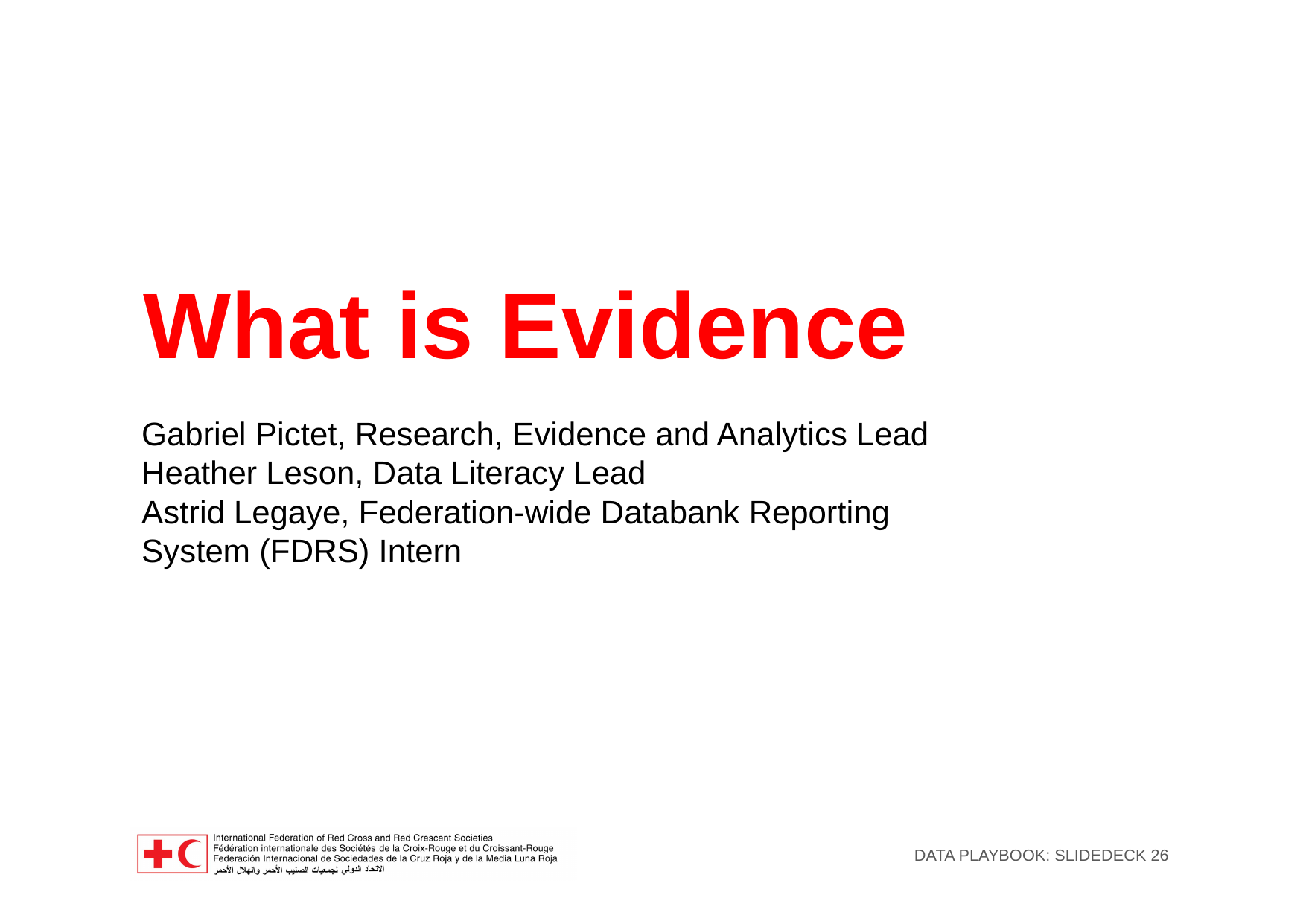

# What is Evidence
Gabriel Pictet, Research, Evidence and Analytics Lead
Heather Leson, Data Literacy Lead
Astrid Legaye, Federation-wide Databank Reporting System (FDRS) Intern